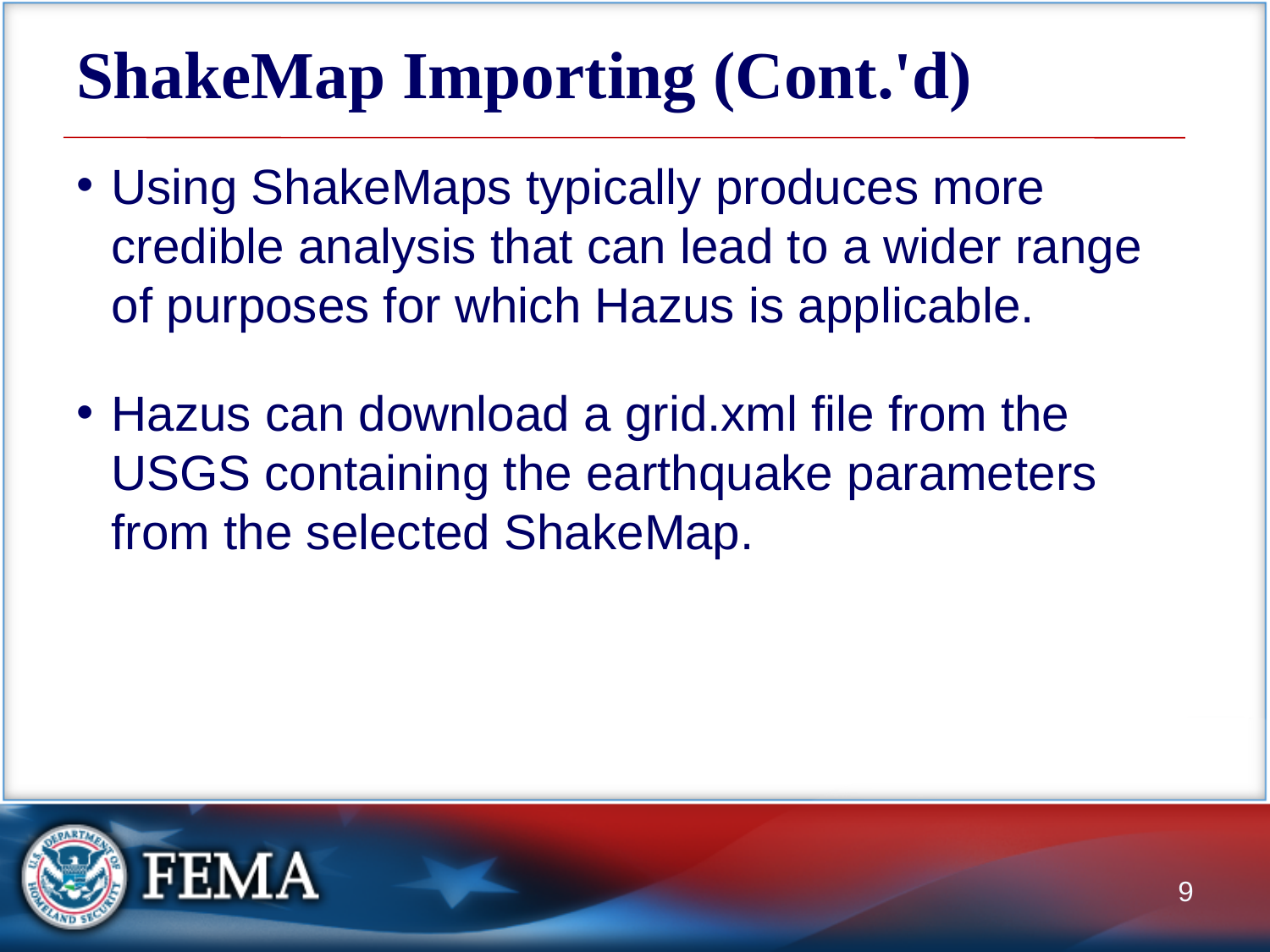

# ShakeMap Importing (Cont.'d)
Using ShakeMaps typically produces more credible analysis that can lead to a wider range of purposes for which Hazus is applicable.
Hazus can download a grid.xml file from the USGS containing the earthquake parameters from the selected ShakeMap.
9